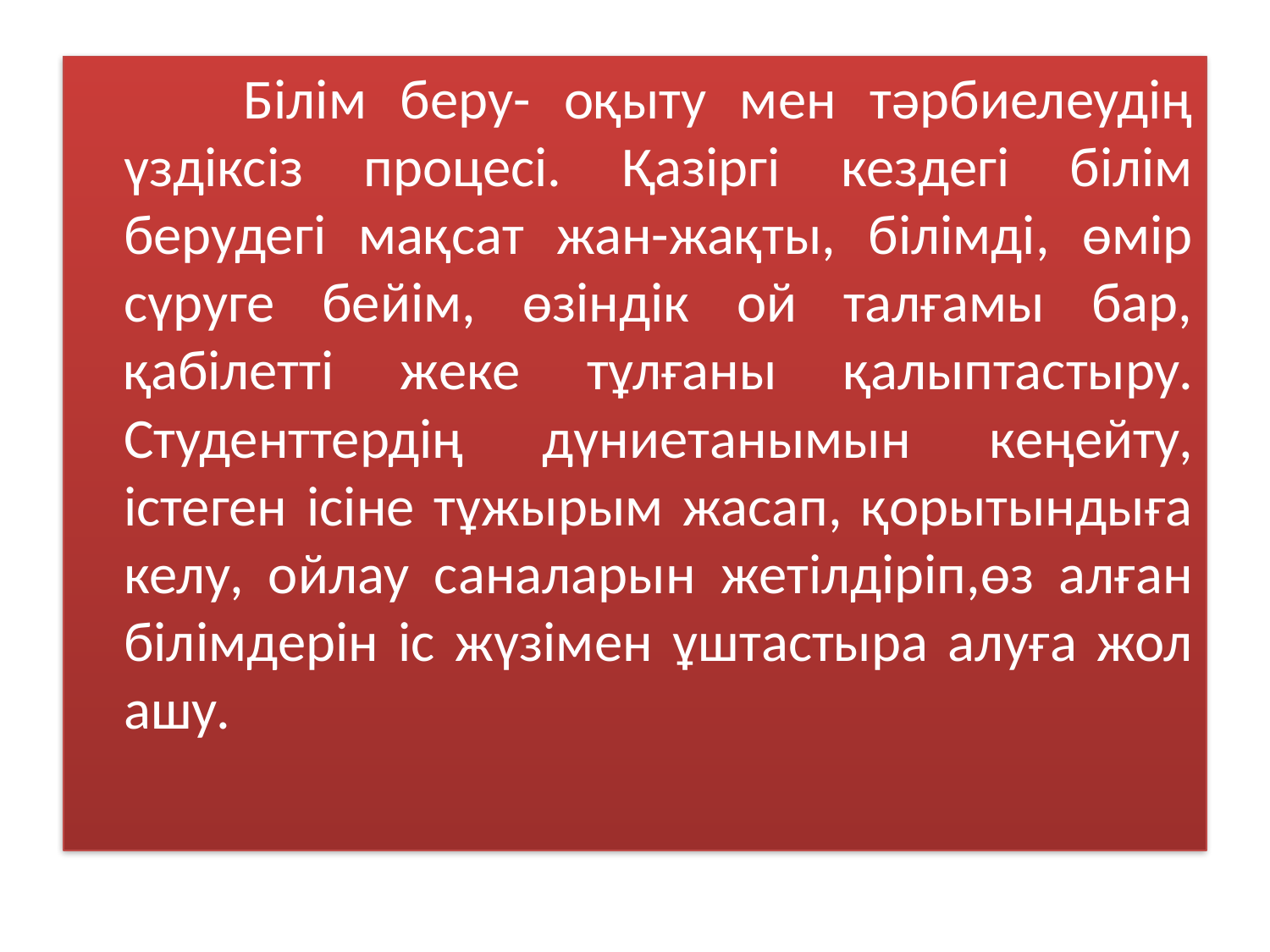

Білім беру- оқыту мен тәрбиелеудің үздіксіз процесі. Қазіргі кездегі білім берудегі мақсат жан-жақты, білімді, өмір сүруге бейім, өзіндік ой талғамы бар, қабілетті жеке тұлғаны қалыптастыру. Студенттердің дүниетанымын кеңейту, істеген ісіне тұжырым жасап, қорытындыға келу, ойлау саналарын жетілдіріп,өз алған білімдерін іс жүзімен ұштастыра алуға жол ашу.